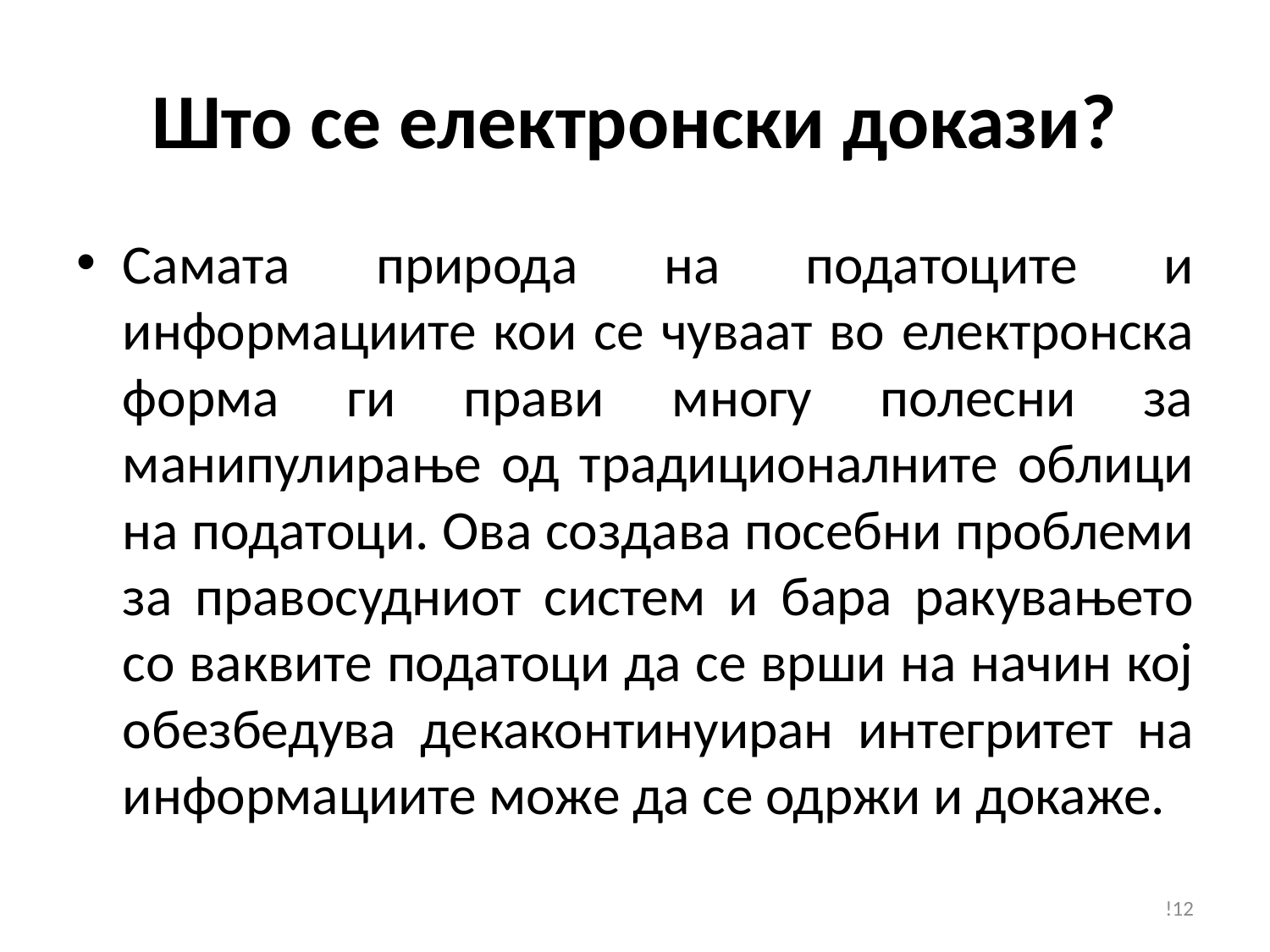

# Што се електронски докази?
Самата природа на податоците и информациите кои се чуваат во електронска форма ги прави многу полесни за манипулирање од традиционалните облици на податоци. Ова создава посебни проблеми за правосудниот систем и бара ракувањето со ваквите податоци да се врши на начин кој обезбедува декаконтинуиран интегритет на информациите може да се одржи и докаже.

!12